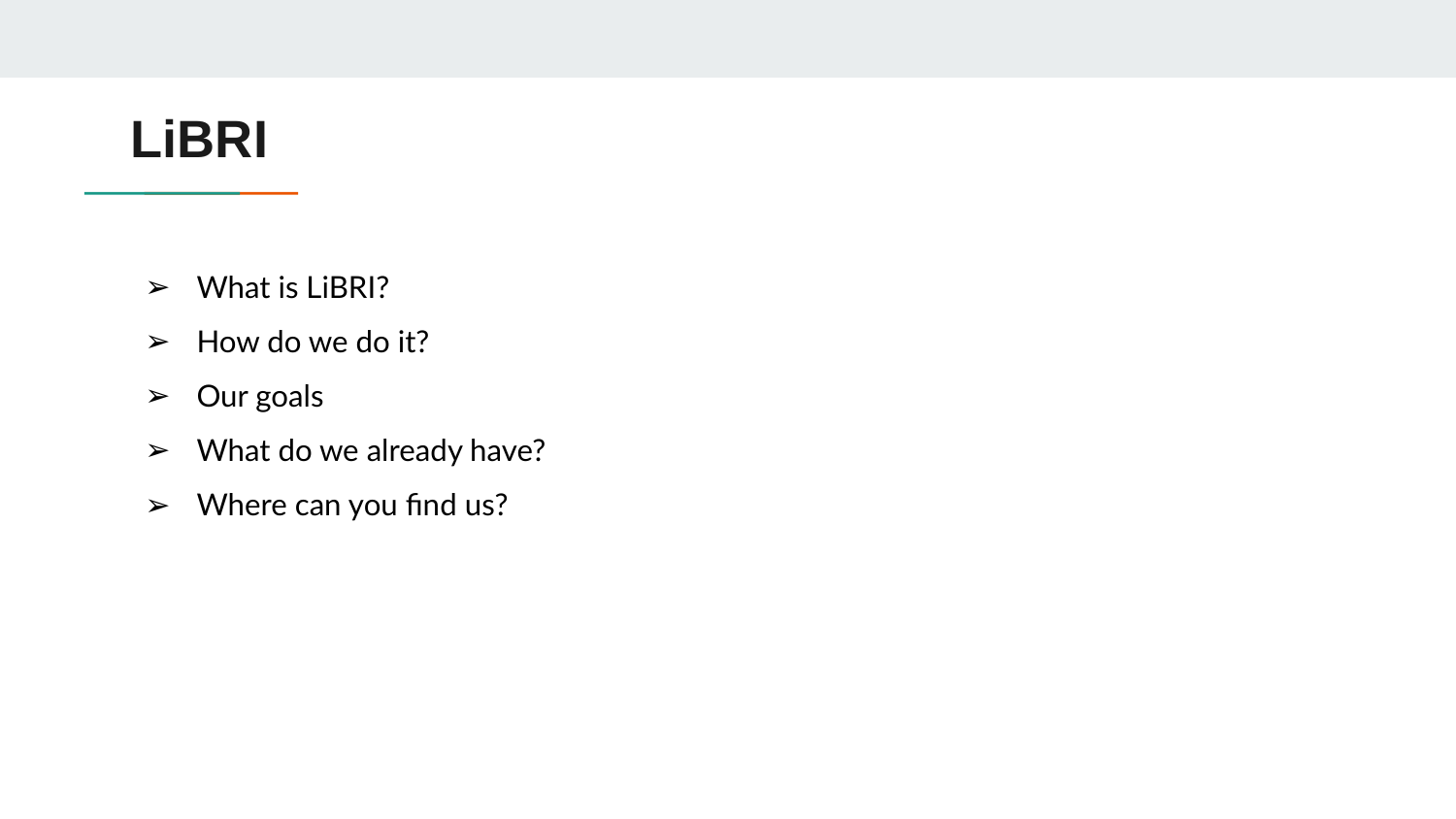

# LiBRI
What is LiBRI?
How do we do it?
Our goals
What do we already have?
Where can you find us?